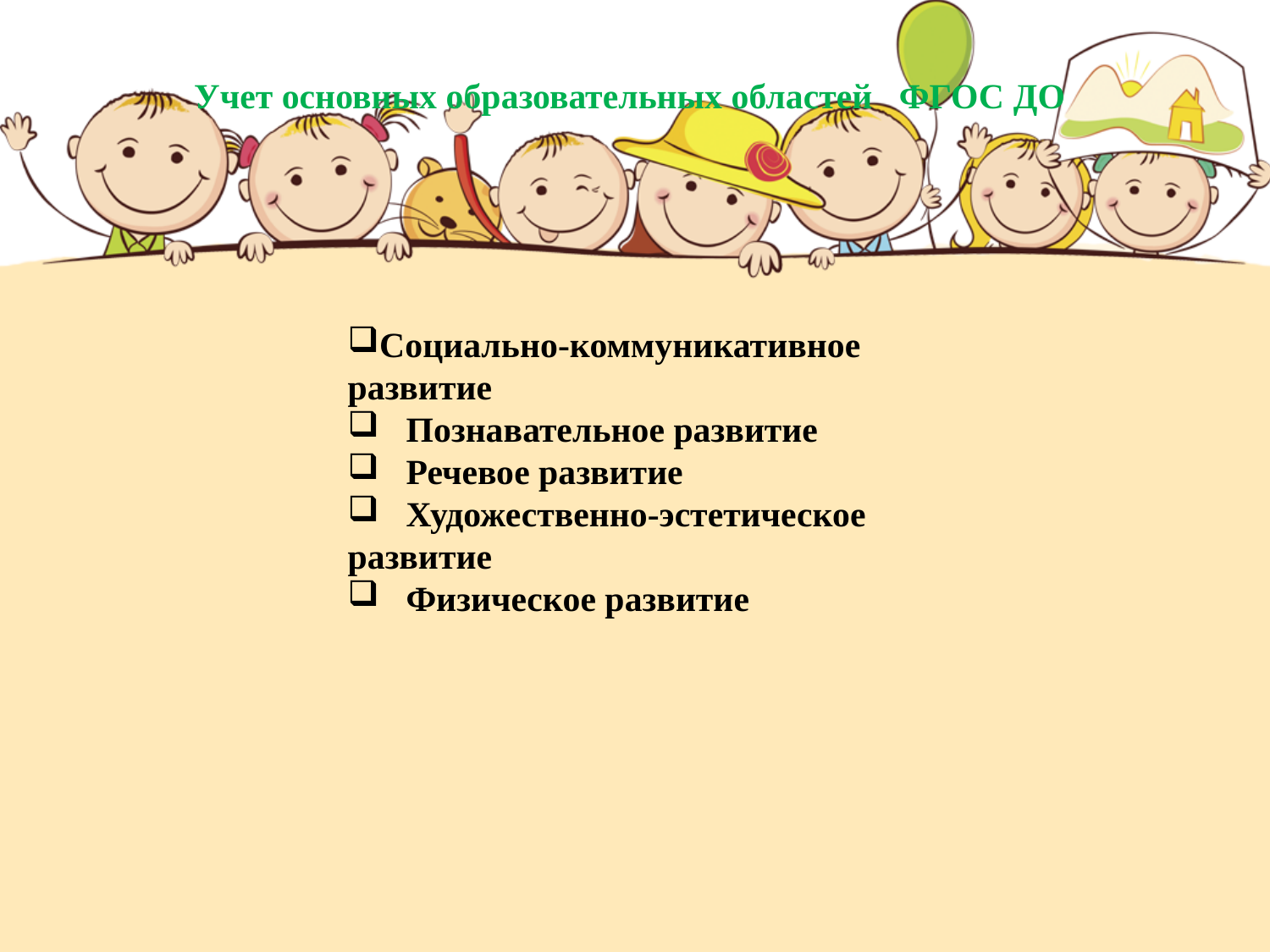

# Учет основных образовательных областей   ФГОС ДО
Социально-коммуникативное развитие
   Познавательное развитие
   Речевое развитие
   Художественно-эстетическое развитие
   Физическое развитие